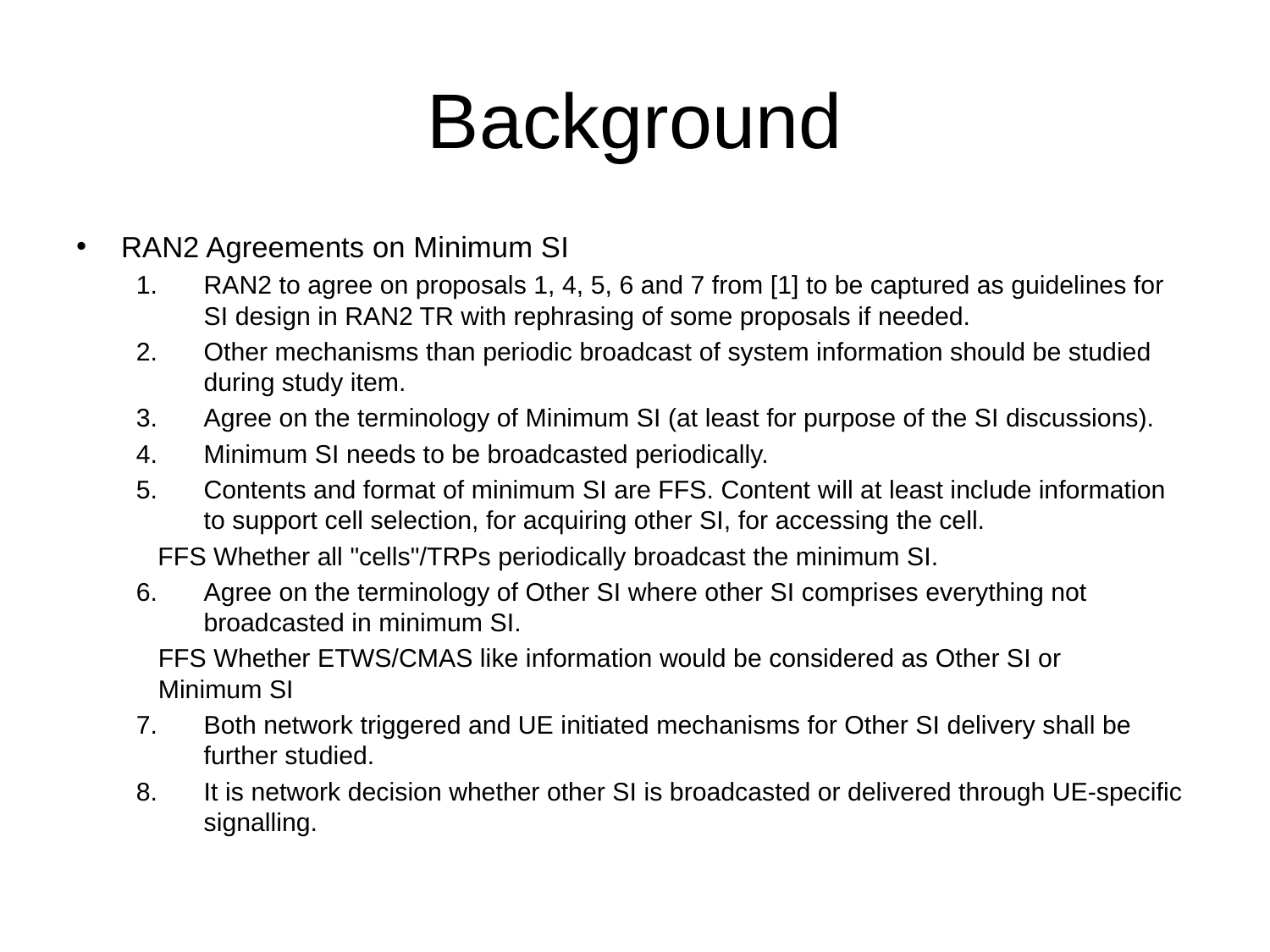

# Background
RAN2 Agreements on Minimum SI
RAN2 to agree on proposals 1, 4, 5, 6 and 7 from [1] to be captured as guidelines for SI design in RAN2 TR with rephrasing of some proposals if needed.
Other mechanisms than periodic broadcast of system information should be studied during study item.
Agree on the terminology of Minimum SI (at least for purpose of the SI discussions).
Minimum SI needs to be broadcasted periodically.
Contents and format of minimum SI are FFS. Content will at least include information to support cell selection, for acquiring other SI, for accessing the cell.
   FFS Whether all "cells"/TRPs periodically broadcast the minimum SI.
Agree on the terminology of Other SI where other SI comprises everything not broadcasted in minimum SI.
FFS Whether ETWS/CMAS like information would be considered as Other SI or        Minimum SI
Both network triggered and UE initiated mechanisms for Other SI delivery shall be further studied.
It is network decision whether other SI is broadcasted or delivered through UE-specific signalling.